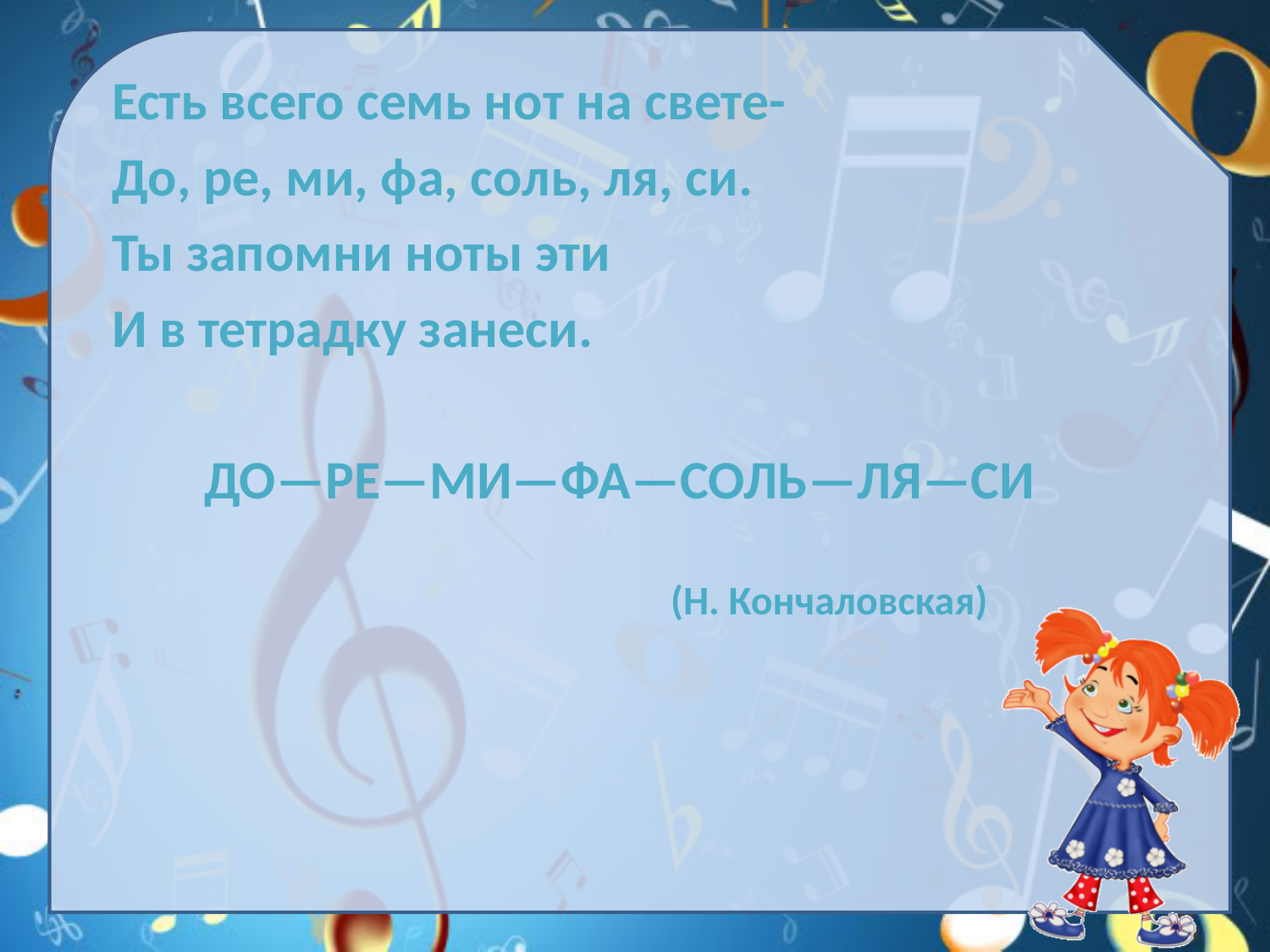

Есть всего семь нот на свете-
До, ре, ми, фа, соль, ля, си.
Ты запомни ноты эти
И в тетрадку занеси.

ДО—РЕ—МИ—ФА—СОЛЬ—ЛЯ—СИ

                                              (Н. Кончаловская)